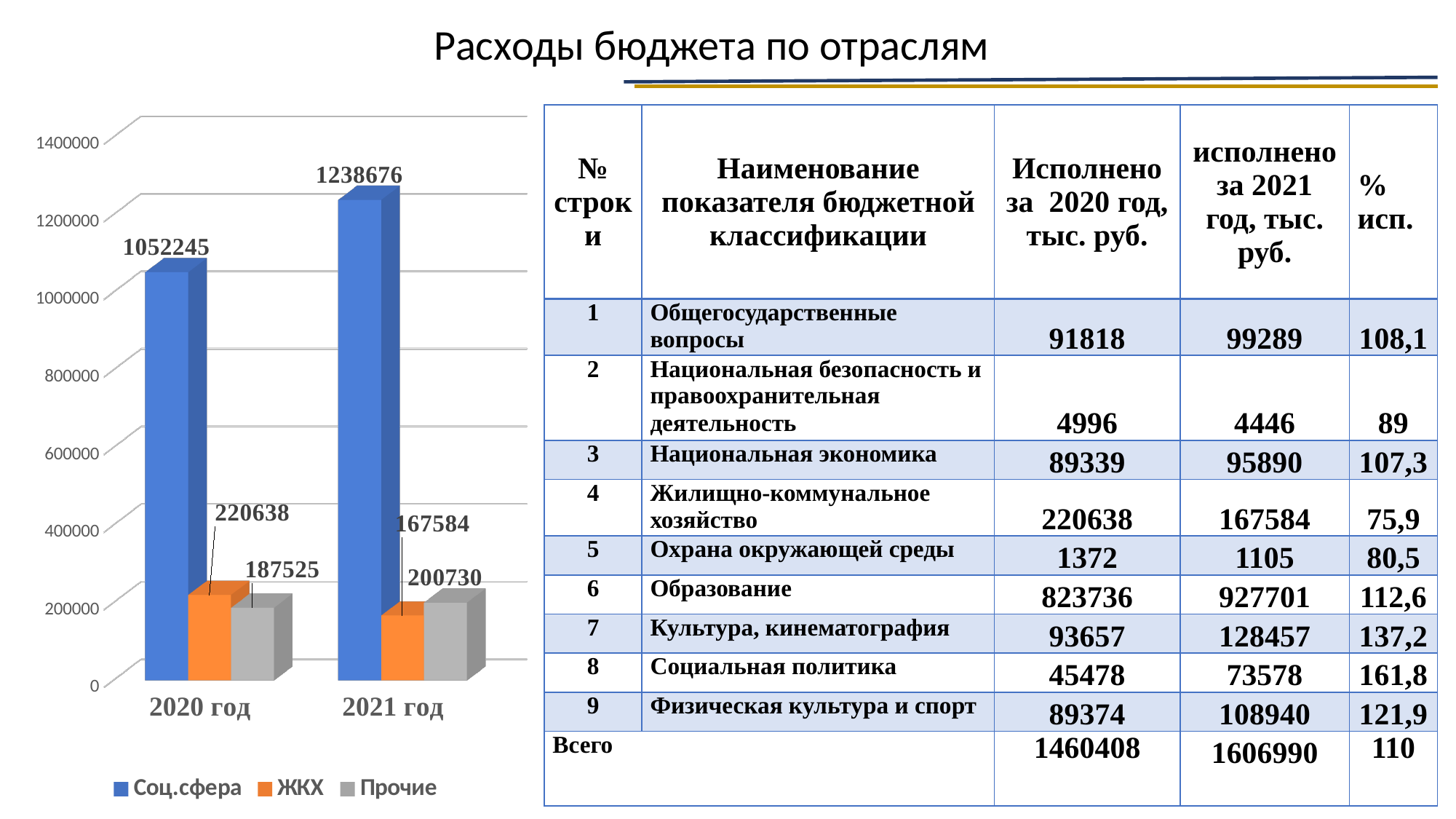

# Расходы бюджета по отраслям
| № строки | Наименование показателя бюджетной классификации | Исполнено за 2020 год, тыс. руб. | исполнено за 2021 год, тыс. руб. | % исп. |
| --- | --- | --- | --- | --- |
| 1 | Общегосударственные вопросы | 91818 | 99289 | 108,1 |
| 2 | Национальная безопасность и правоохранительная деятельность | 4996 | 4446 | 89 |
| 3 | Национальная экономика | 89339 | 95890 | 107,3 |
| 4 | Жилищно-коммунальное хозяйство | 220638 | 167584 | 75,9 |
| 5 | Охрана окружающей среды | 1372 | 1105 | 80,5 |
| 6 | Образование | 823736 | 927701 | 112,6 |
| 7 | Культура, кинематография | 93657 | 128457 | 137,2 |
| 8 | Социальная политика | 45478 | 73578 | 161,8 |
| 9 | Физическая культура и спорт | 89374 | 108940 | 121,9 |
| Всего |  | 1460408 | 1606990 | 110 |

[unsupported chart]